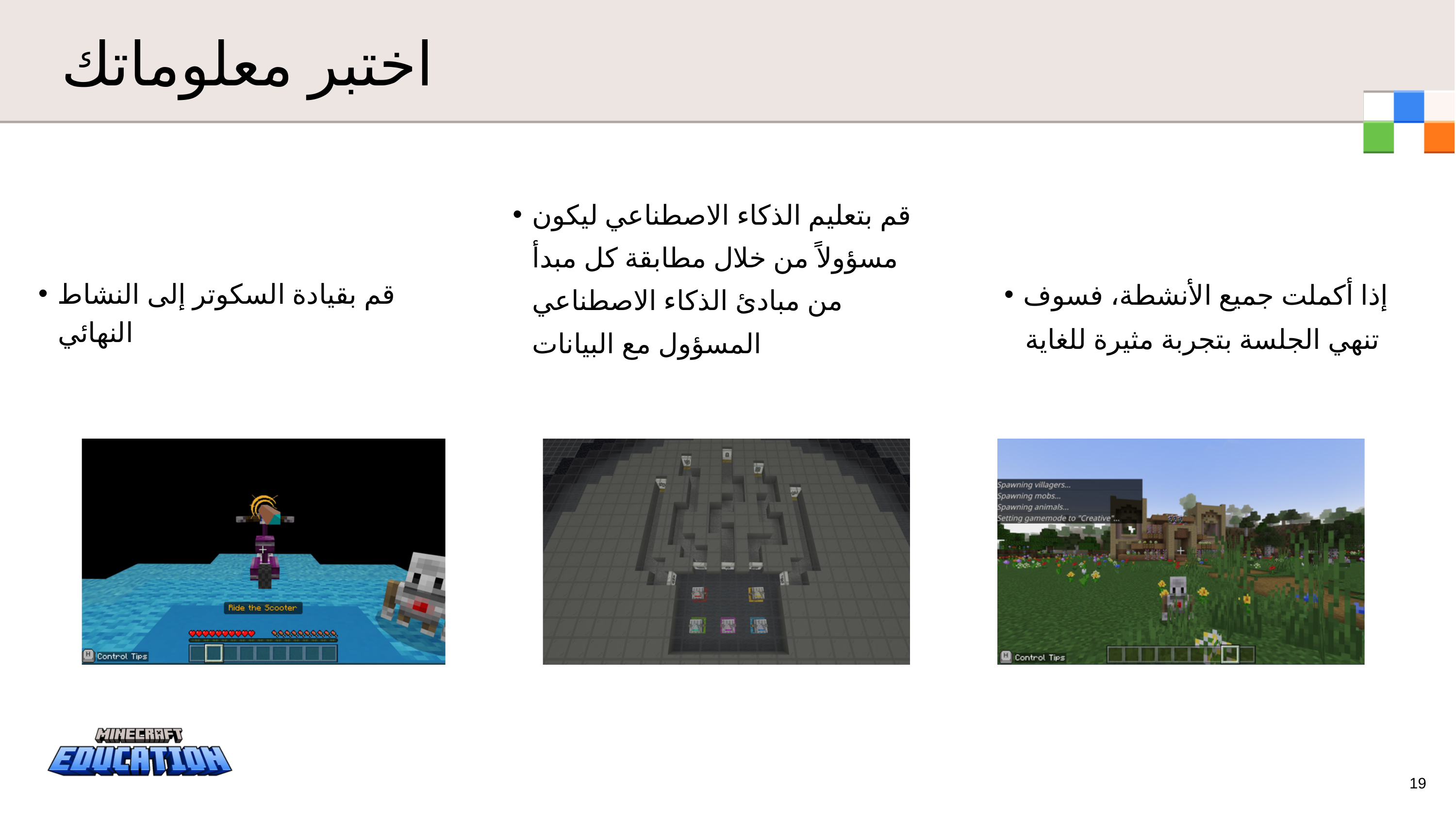

اختبر معلوماتك
قم بتعليم الذكاء الاصطناعي ليكون مسؤولاً من خلال مطابقة كل مبدأ من مبادئ الذكاء الاصطناعي المسؤول مع البيانات
إذا أكملت جميع الأنشطة، فسوف تنهي الجلسة بتجربة مثيرة للغاية
قم بقيادة السكوتر إلى النشاط النهائي

19